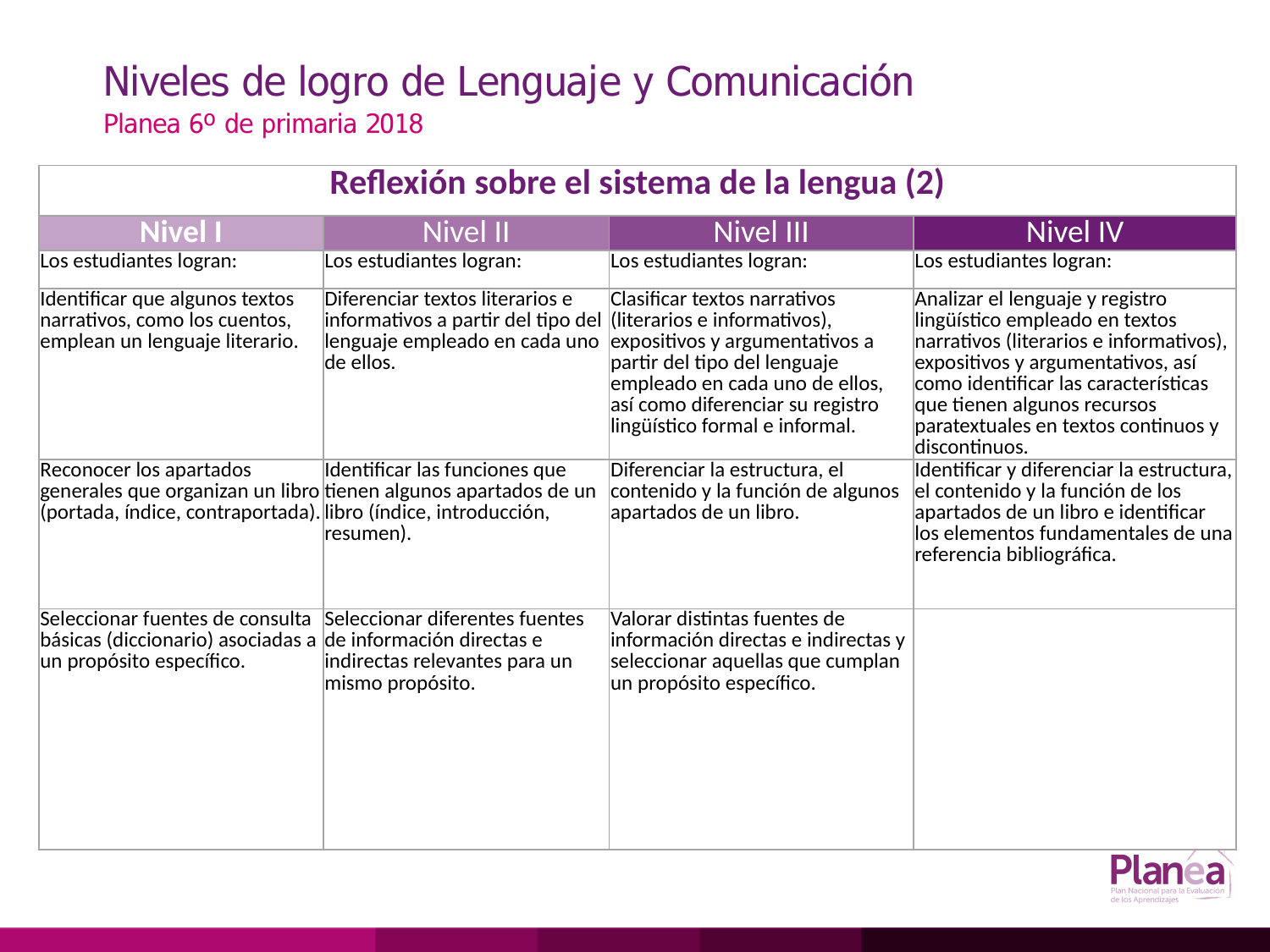

Niveles de logro de Lenguaje y Comunicación
Planea 6º de primaria 2018
| Reflexión sobre el sistema de la lengua (2) |  |  |  |
| --- | --- | --- | --- |
| Nivel I | Nivel II | Nivel III | Nivel IV |
| Los estudiantes logran: | Los estudiantes logran: | Los estudiantes logran: | Los estudiantes logran: |
| Identificar que algunos textos narrativos, como los cuentos, emplean un lenguaje literario. | Diferenciar textos literarios e informativos a partir del tipo del lenguaje empleado en cada uno de ellos. | Clasificar textos narrativos (literarios e informativos), expositivos y argumentativos a partir del tipo del lenguaje empleado en cada uno de ellos, así como diferenciar su registro lingüístico formal e informal. | Analizar el lenguaje y registro lingüístico empleado en textos narrativos (literarios e informativos), expositivos y argumentativos, así como identificar las características que tienen algunos recursos paratextuales en textos continuos y discontinuos. |
| Reconocer los apartados generales que organizan un libro (portada, índice, contraportada). | Identificar las funciones que tienen algunos apartados de un libro (índice, introducción, resumen). | Diferenciar la estructura, el contenido y la función de algunos apartados de un libro. | Identificar y diferenciar la estructura, el contenido y la función de los apartados de un libro e identificar los elementos fundamentales de una referencia bibliográfica. |
| Seleccionar fuentes de consulta básicas (diccionario) asociadas a un propósito específico. | Seleccionar diferentes fuentes de información directas e indirectas relevantes para un mismo propósito. | Valorar distintas fuentes de información directas e indirectas y seleccionar aquellas que cumplan un propósito específico. |  |